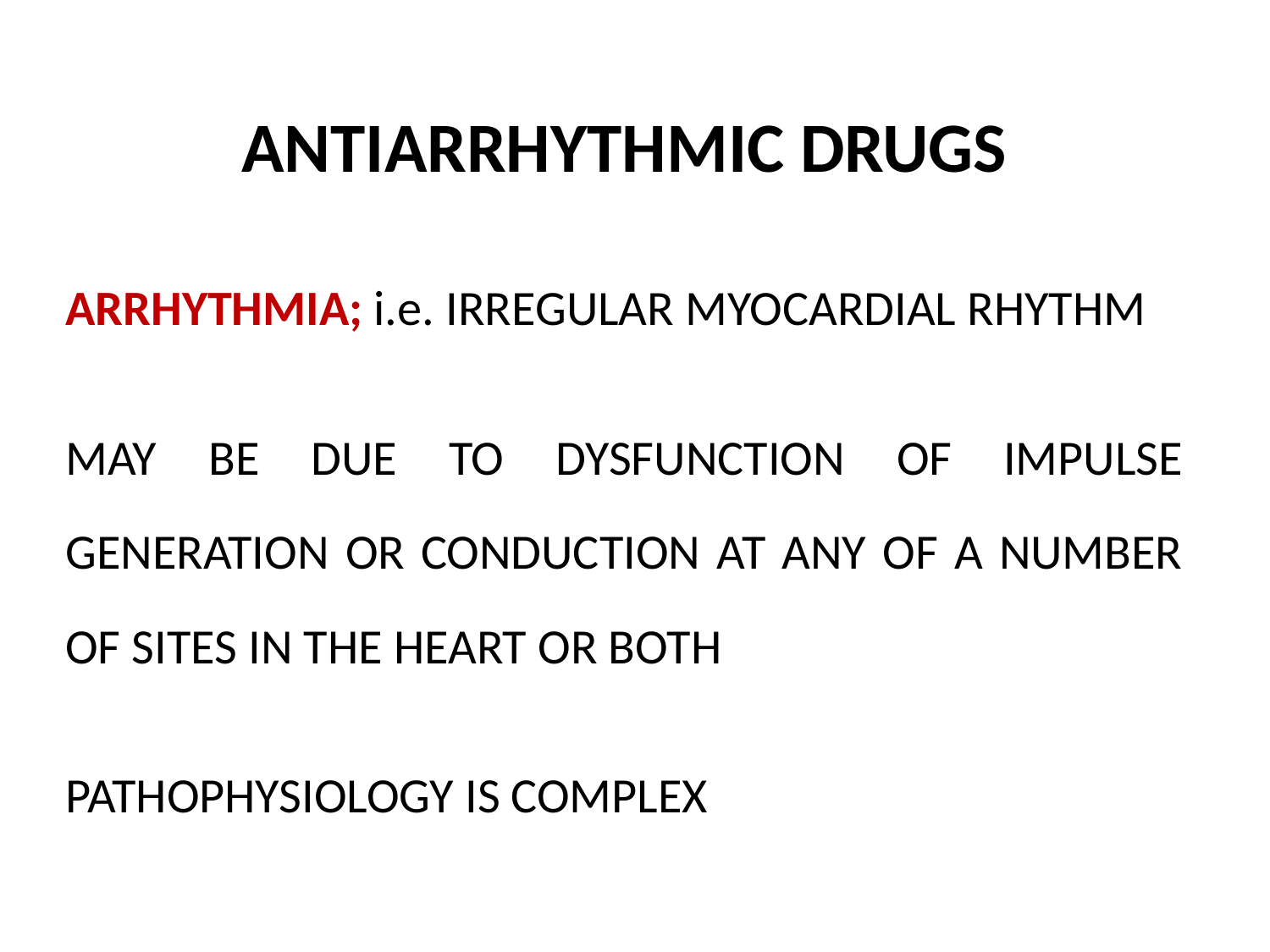

ANTIARRHYTHMIC DRUGS

ARRHYTHMIA; i.e. IRREGULAR MYOCARDIAL RHYTHM

MAY BE DUE TO DYSFUNCTION OF IMPULSE GENERATION OR CONDUCTION AT ANY OF A NUMBER OF SITES IN THE HEART OR BOTH

PATHOPHYSIOLOGY IS COMPLEX